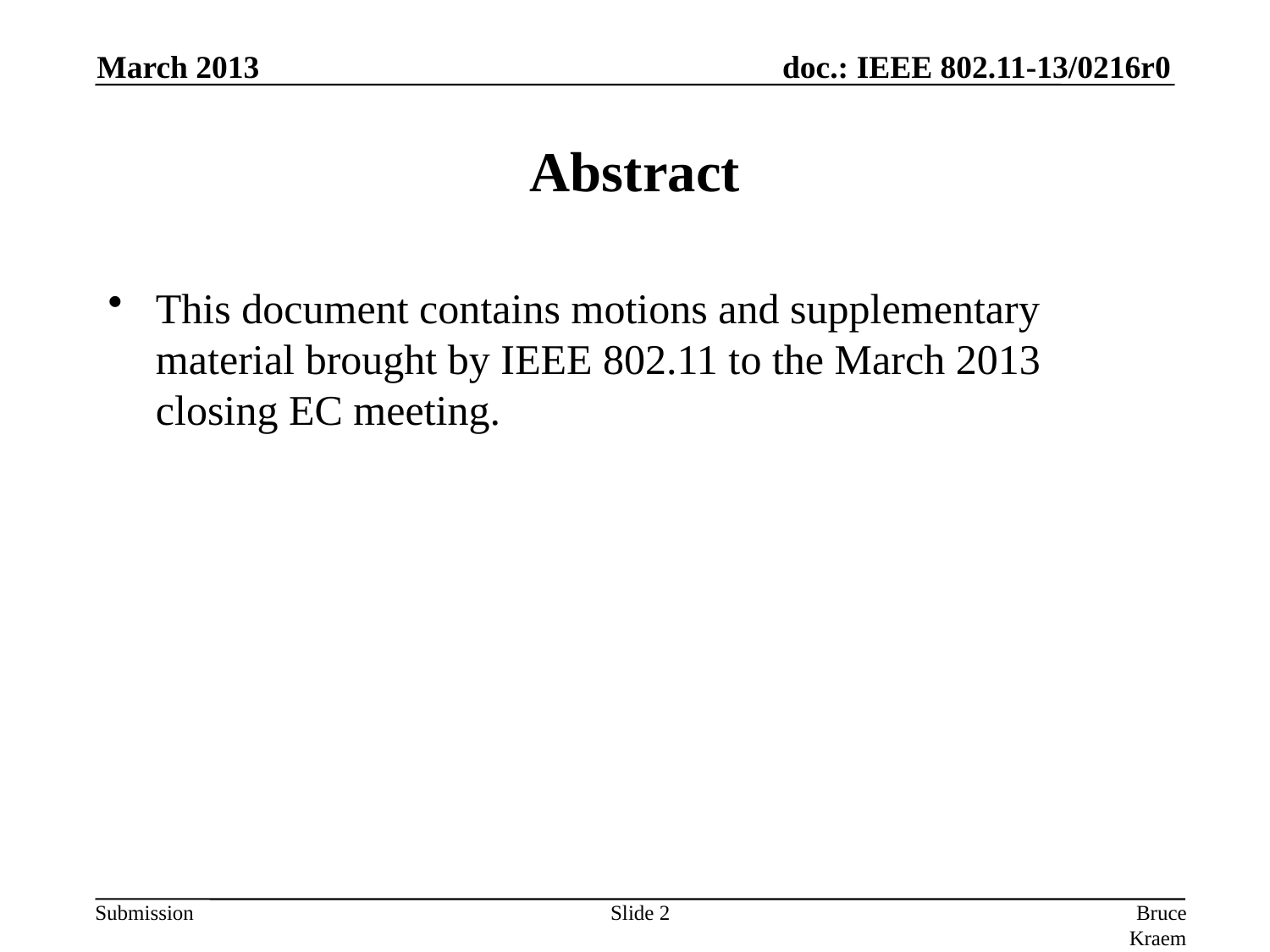

March 2013
# Abstract
This document contains motions and supplementary material brought by IEEE 802.11 to the March 2013 closing EC meeting.
Slide 2
Bruce Kraemer, Marvell